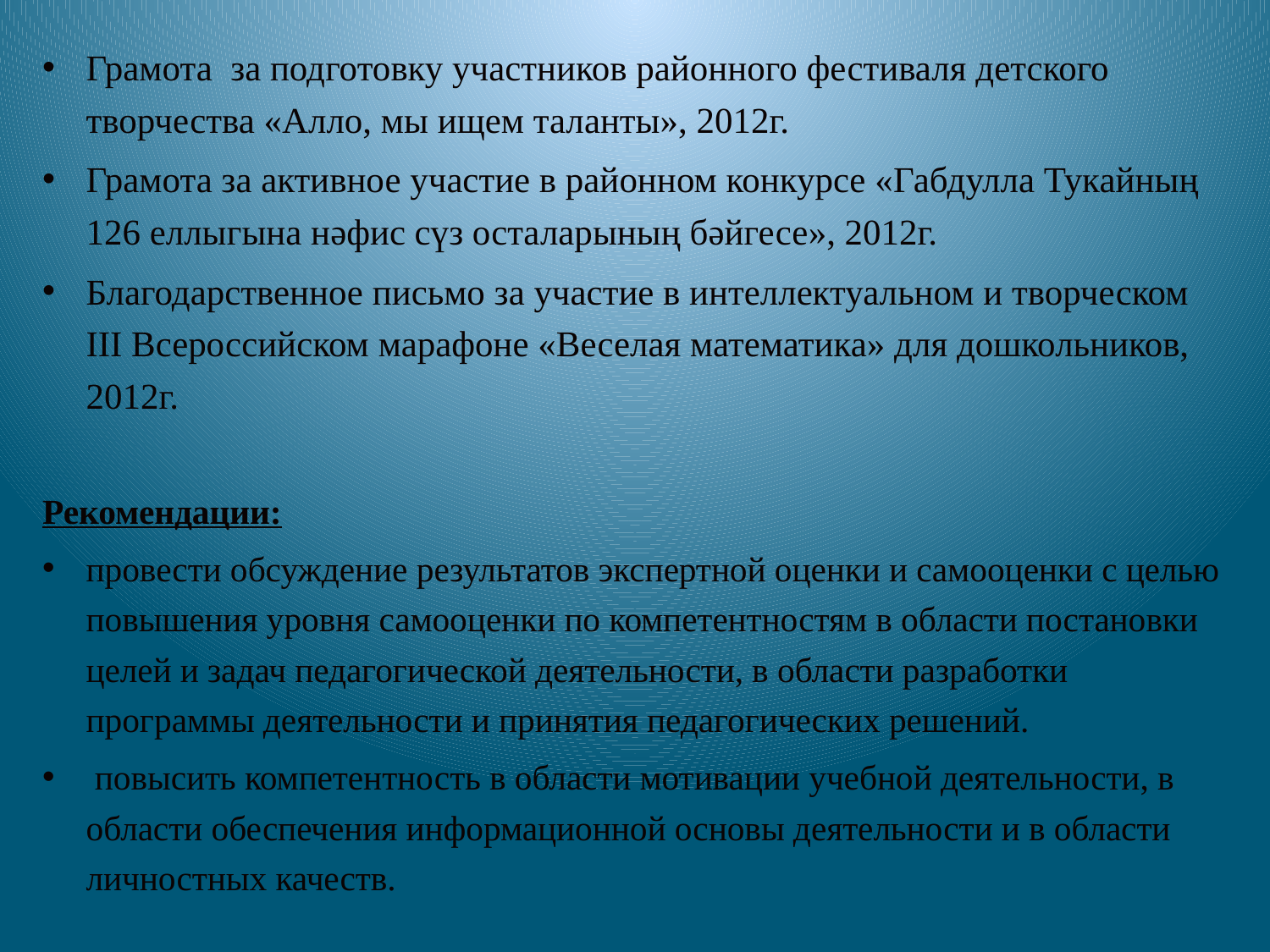

Грамота  за подготовку участников районного фестиваля детского творчества «Алло, мы ищем таланты», 2012г.
Грамота за активное участие в районном конкурсе «Габдулла Тукайның 126 еллыгына нәфис сүз осталарының бәйгесе», 2012г.
Благодарственное письмо за участие в интеллектуальном и творческом III Всероссийском марафоне «Веселая математика» для дошкольников, 2012г.

Рекомендации:
провести обсуждение результатов экспертной оценки и самооценки с целью повышения уровня самооценки по компетентностям в области постановки целей и задач педагогической деятельности, в области разработки программы деятельности и принятия педагогических решений.
 повысить компетентность в области мотивации учебной деятельности, в области обеспечения информационной основы деятельности и в области личностных качеств.